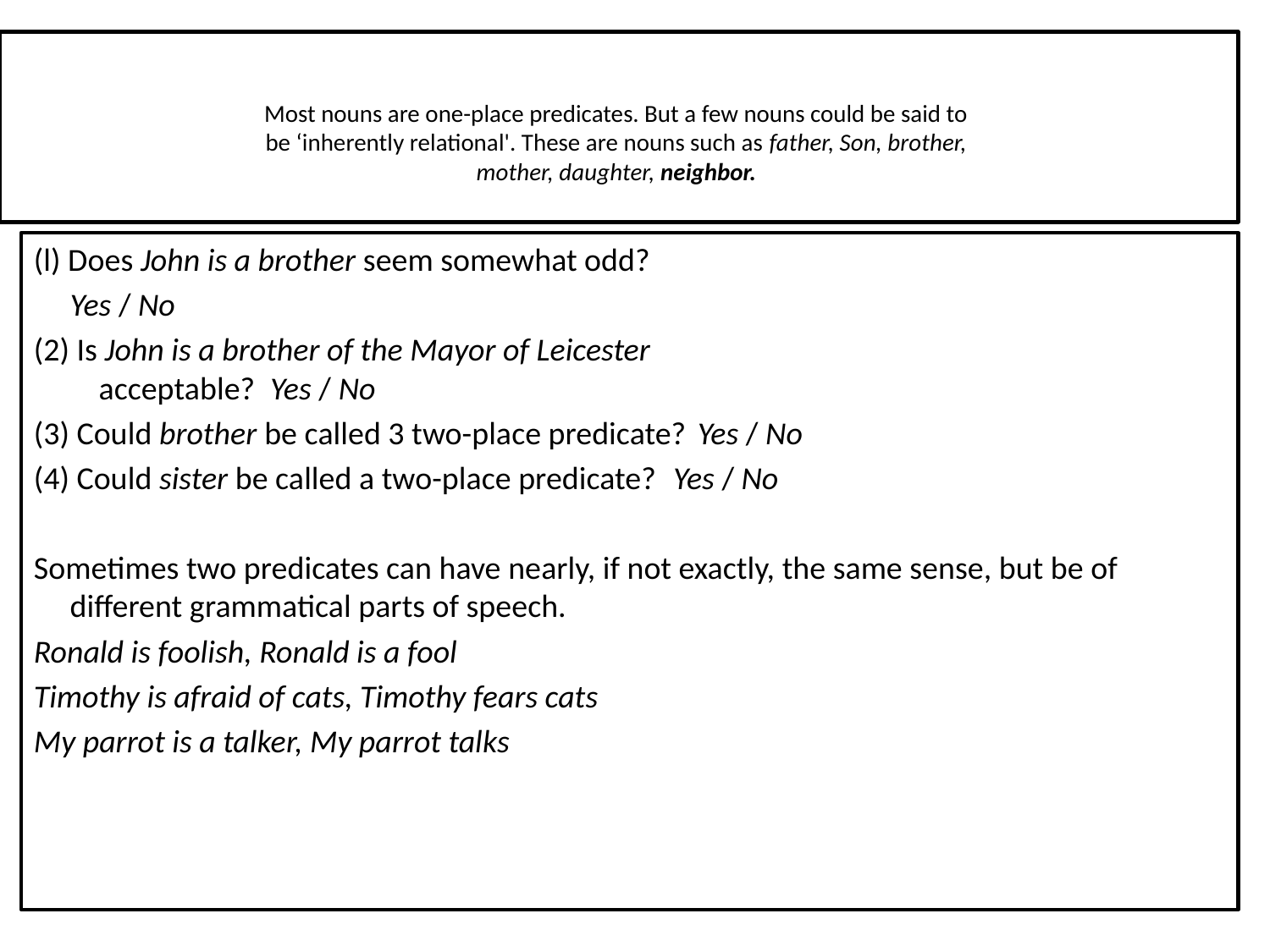

# Most nouns are one-place predicates. But a few nouns could be said to be ‘inherently relational'. These are nouns such as father, Son, brother, mother, daughter, neighbor.
(l) Does John is a brother seem somewhat odd?
							Yes / No
(2) Is John is a brother of the Mayor of Leicester
    acceptable?				 Yes / No
(3) Could brother be called 3 two-place predicate? 	Yes / No
(4) Could sister be called a two-place predicate? 	Yes / No

Sometimes two predicates can have nearly, if not exactly, the same sense, but be of different grammatical parts of speech.
Ronald is foolish, Ronald is a fool
Timothy is afraid of cats, Timothy fears cats
My parrot is a talker, My parrot talks